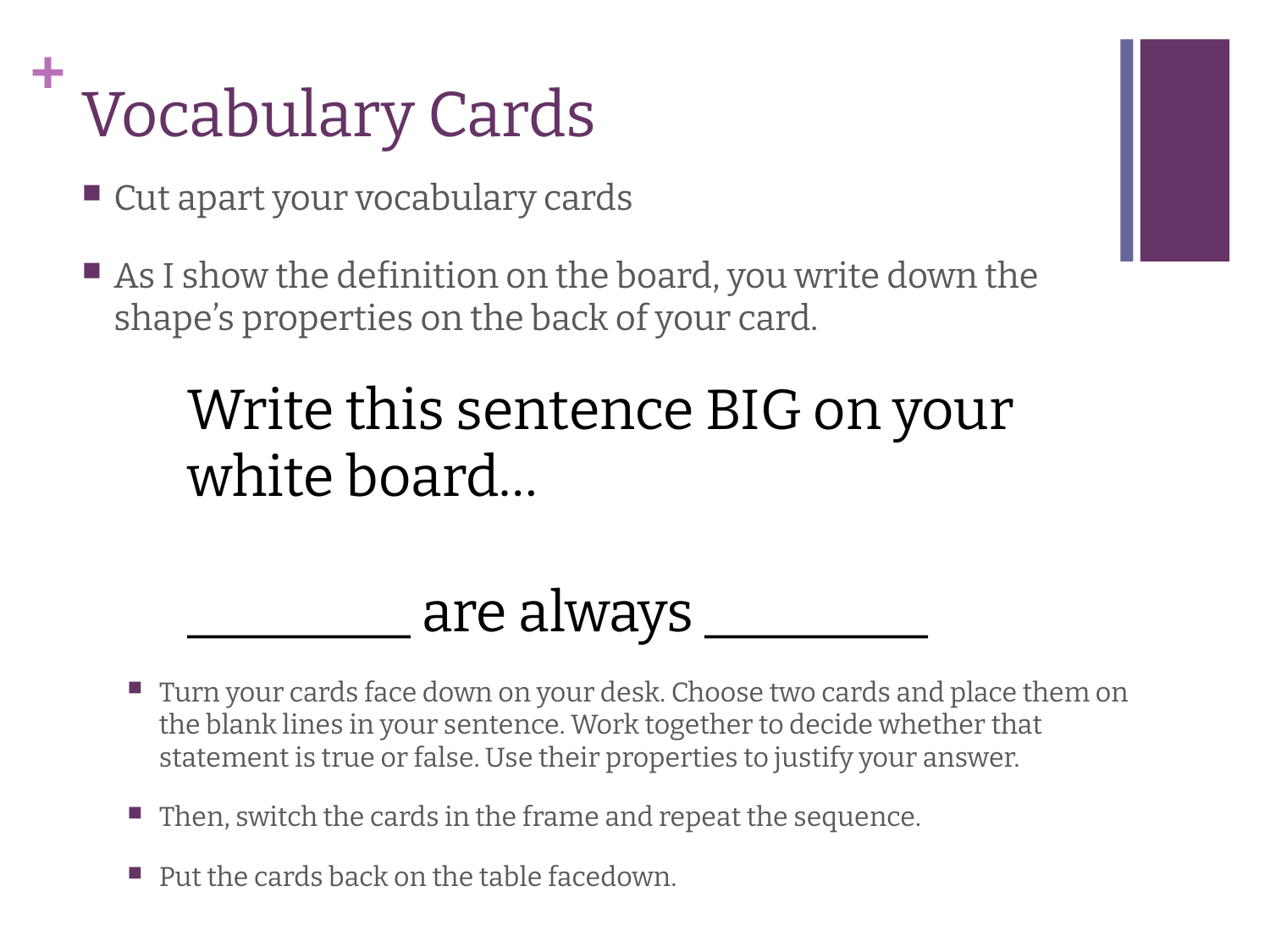

# Vocabulary Cards
Cut apart your vocabulary cards
As I show the definition on the board, you write down the shape’s properties on the back of your card.
Write this sentence BIG on your white board…

________ are always ________
Turn your cards face down on your desk. Choose two cards and place them on the blank lines in your sentence. Work together to decide whether that statement is true or false. Use their properties to justify your answer.
Then, switch the cards in the frame and repeat the sequence.
Put the cards back on the table facedown.